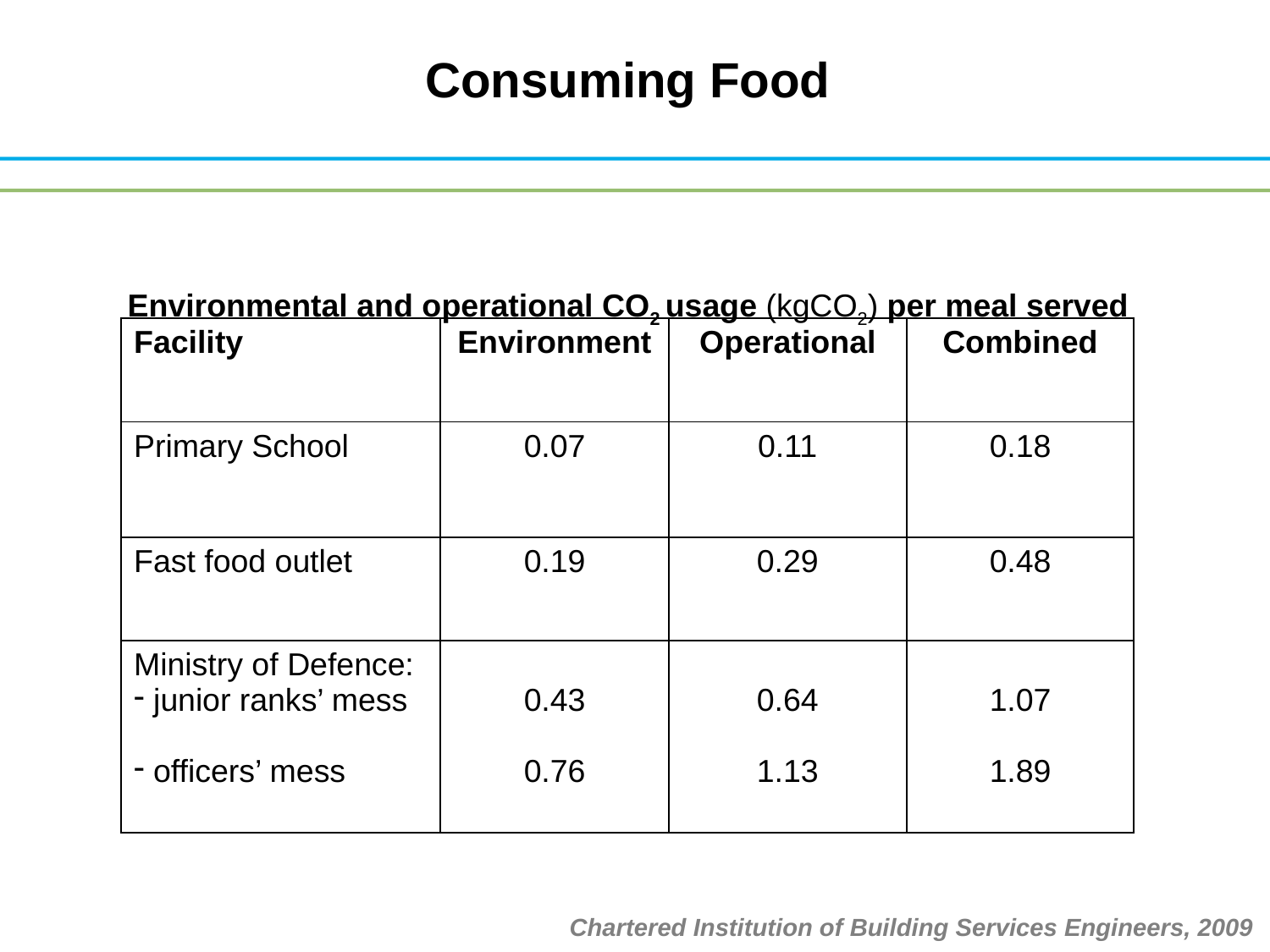

Consuming Food

Environmental and operational CO2 usage (kgCO2) per meal served

| Facility | Environment | Operational | Combined |
| --- | --- | --- | --- |
| Primary School | 0.07 | 0.11 | 0.18 |
| Fast food outlet | 0.19 | 0.29 | 0.48 |
| Ministry of Defence: junior ranks’ mess officers’ mess | 0.43 0.76 | 0.64 1.13 | 1.07 1.89 |
Chartered Institution of Building Services Engineers, 2009